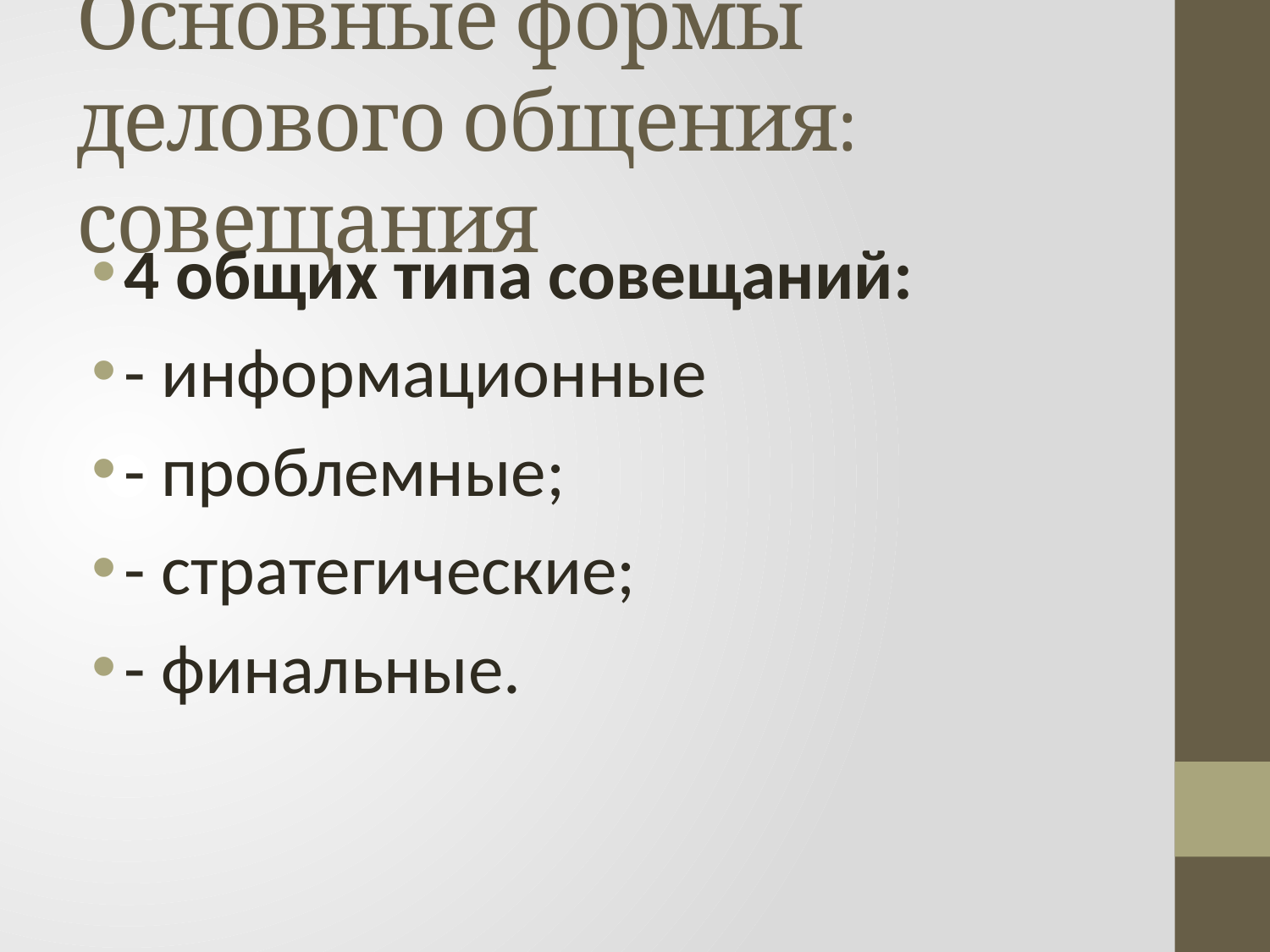

# Основные формы делового общения: совещания
4 общих типа совещаний:
- информационные
- проблемные;
- стратегические;
- финальные.